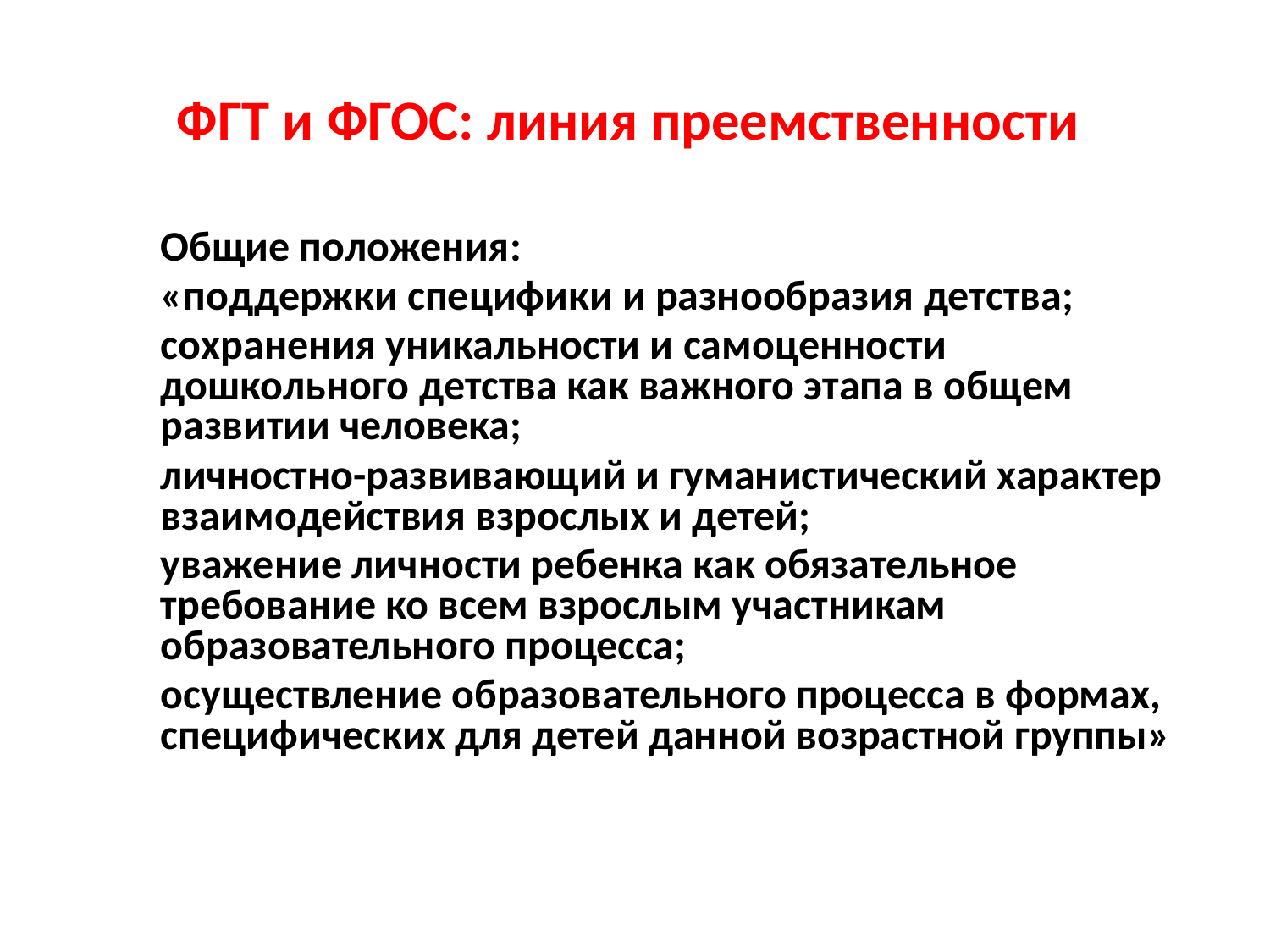

# ФГТ и ФГОС: линия преемственности
	Общие положения:
	«поддержки специфики и разнообразия детства;
	сохранения уникальности и самоценности дошкольного детства как важного этапа в общем развитии человека;
	личностно-развивающий и гуманистический характер взаимодействия взрослых и детей;
	уважение личности ребенка как обязательное требование ко всем взрослым участникам образовательного процесса;
	осуществление образовательного процесса в формах, специфических для детей данной возрастной группы»